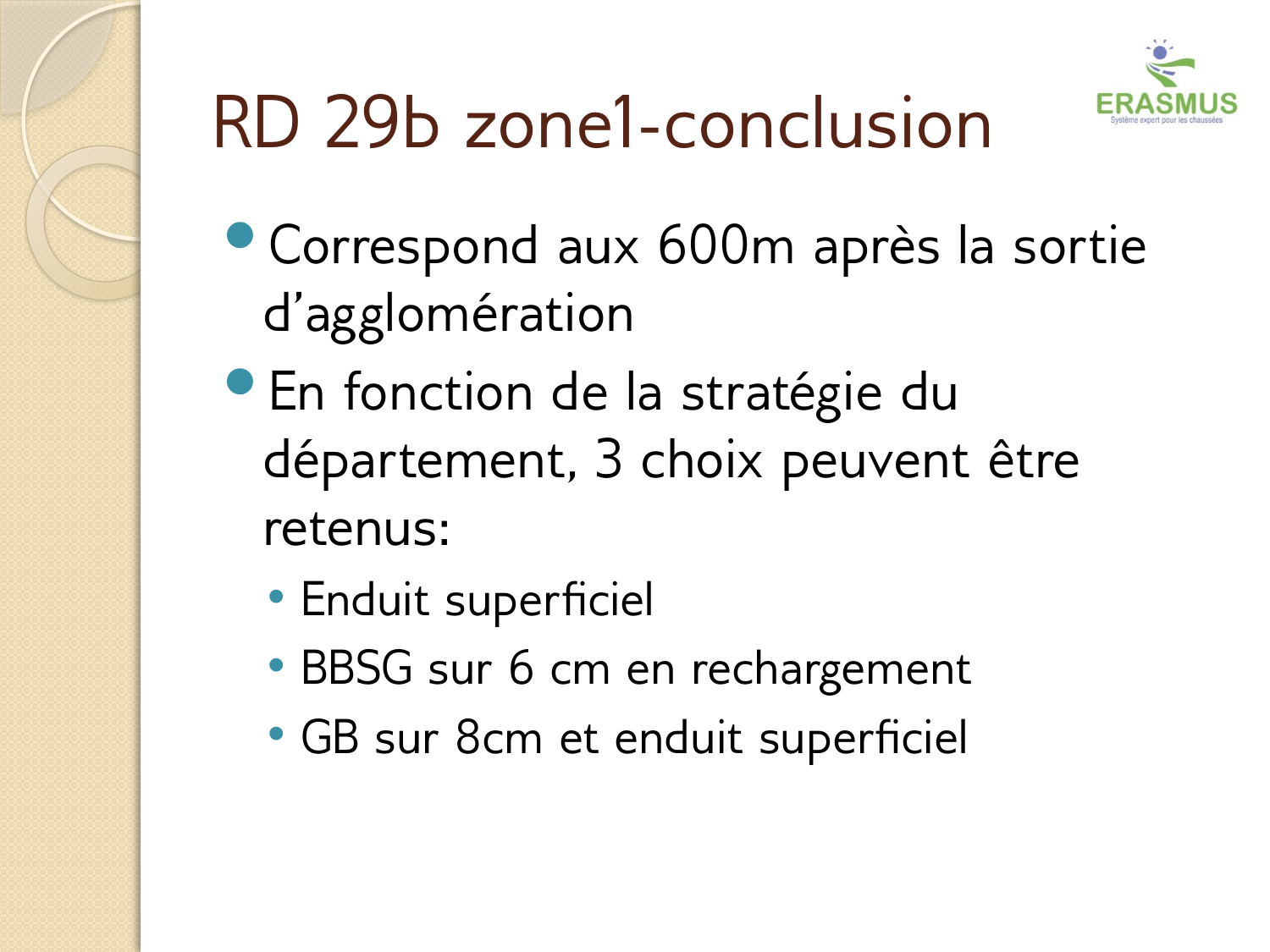

# RD 29b zone1-conclusion
Correspond aux 600m après la sortie d’agglomération
En fonction de la stratégie du département, 3 choix peuvent être retenus:
Enduit superficiel
BBSG sur 6 cm en rechargement
GB sur 8cm et enduit superficiel